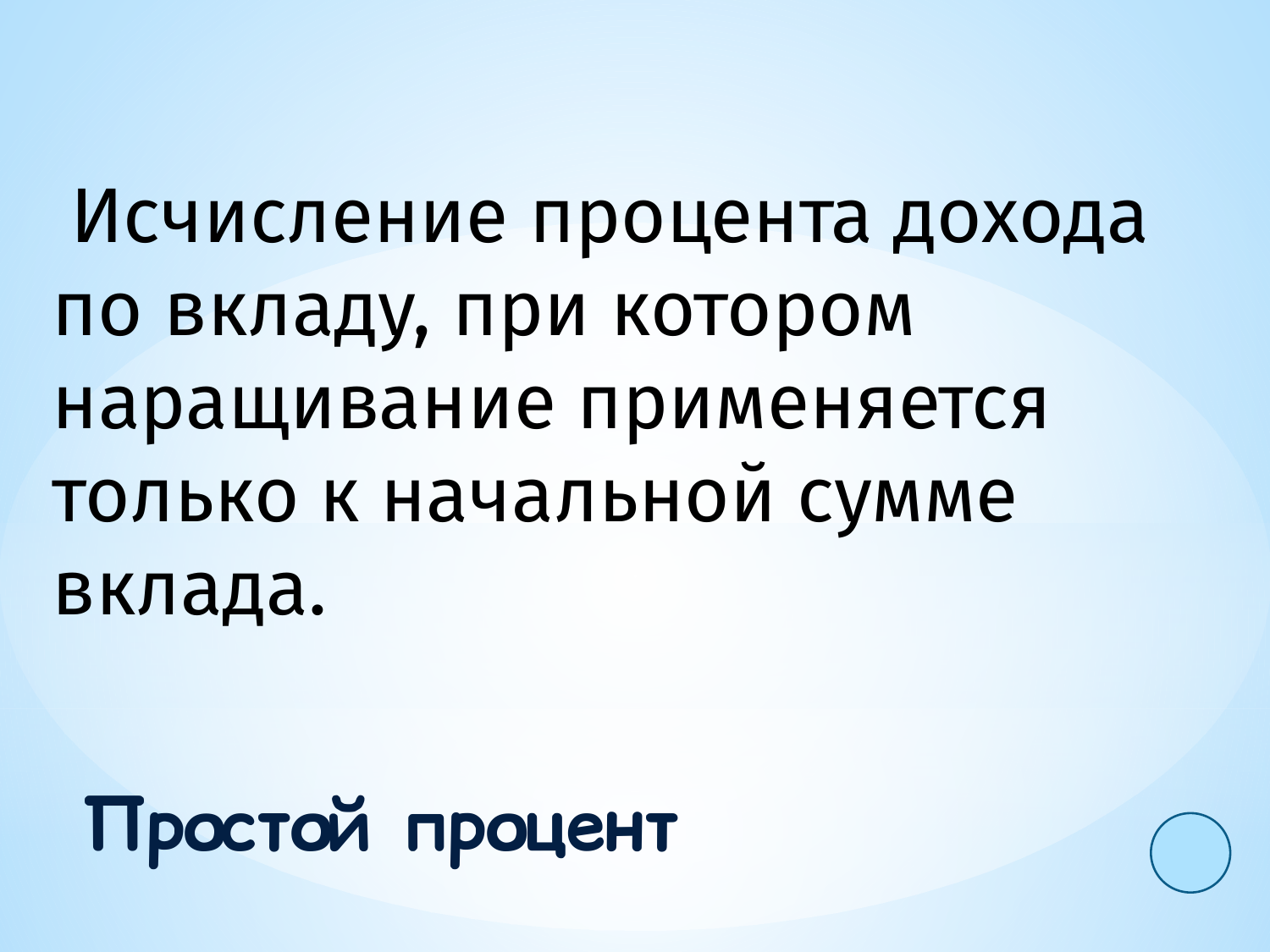

Исчисление процента дохода по вкладу, при котором наращивание применяется только к начальной сумме вклада.
Простой процент